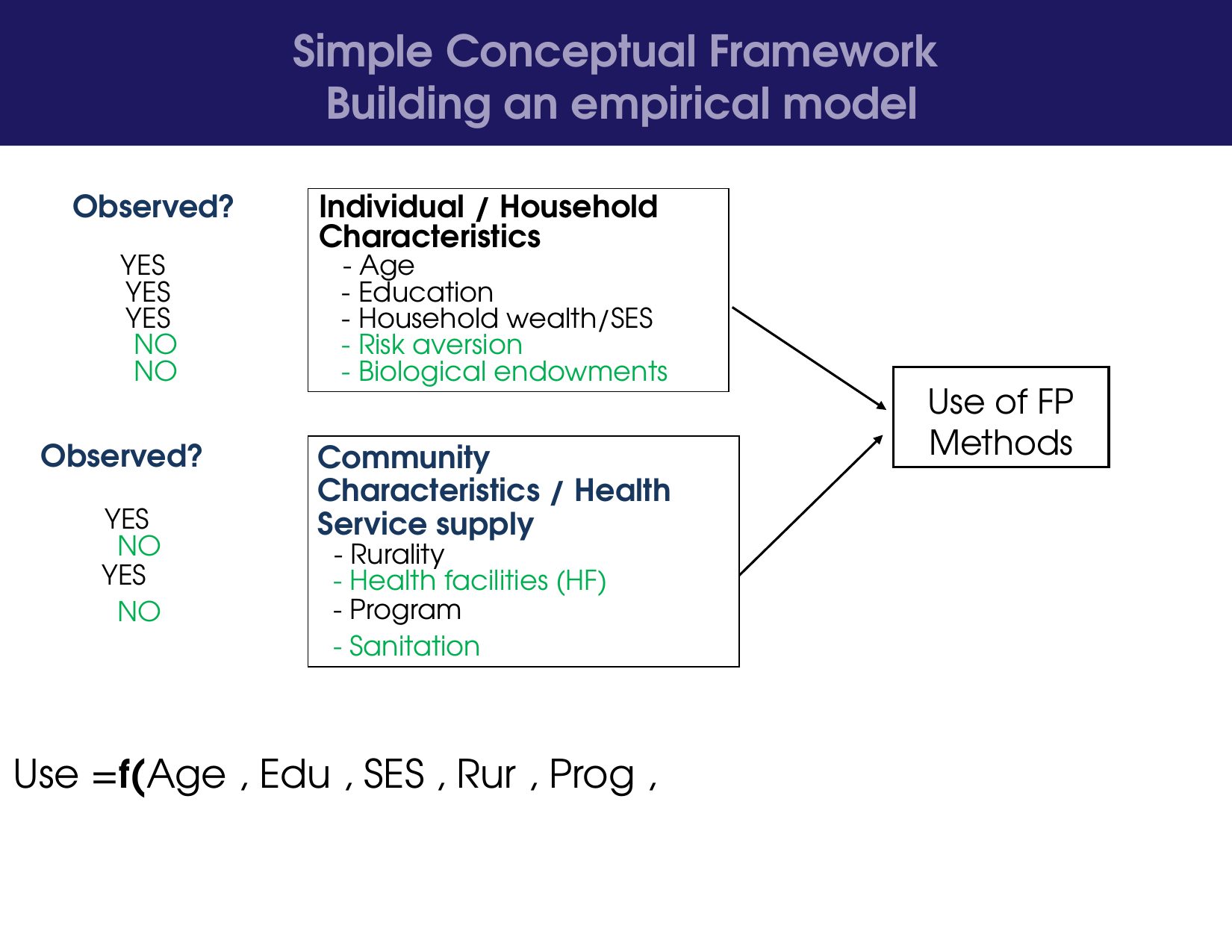

Simple Conceptual Framework
 Building an empirical model

Observed?

      YES
       YES
       YES
        NO
        NO
Individual / Household Characteristics
   - Age
   - Education
   - Household wealth/SES
   - Risk aversion
   - Biological endowments

Use of FP Methods
Observed?

        YES
          NO
        YES

          NO

Community Characteristics / Health Service supply
  - Rurality
  - Health facilities (HF)
  - Program

  - Sanitation
Use =f(Age , Edu , SES , Rur , Prog ,